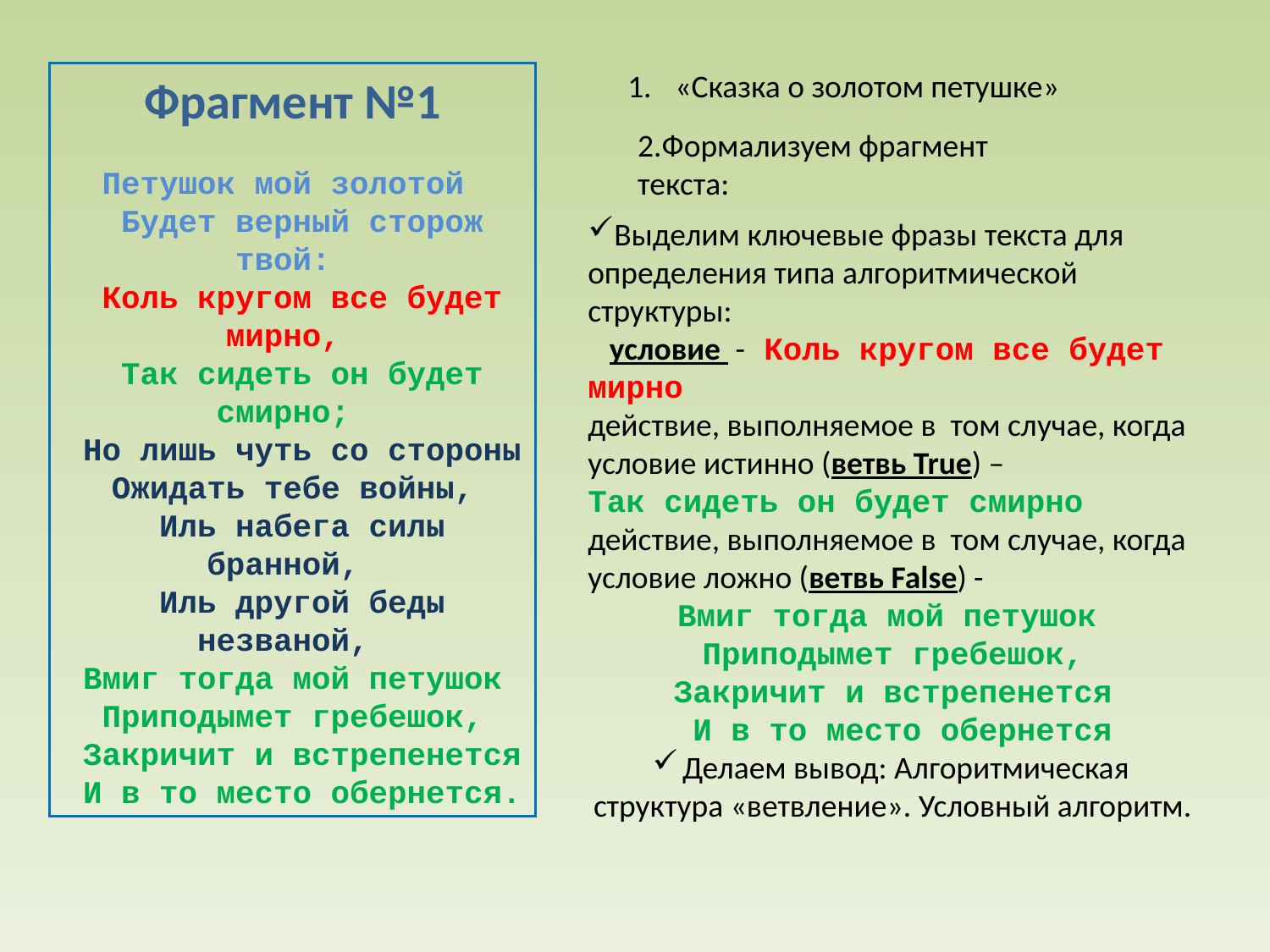

Фрагмент №1

Петушок мой золотой
 Будет верный сторож твой:
 Коль кругом все будет мирно,
 Так сидеть он будет смирно;
 Но лишь чуть со стороны
 Ожидать тебе войны,
 Иль набега силы бранной,
 Иль другой беды незваной,
 Вмиг тогда мой петушок
 Приподымет гребешок,
 Закричит и встрепенется
 И в то место обернется.
«Сказка о золотом петушке»
2.Формализуем фрагмент текста:
Выделим ключевые фразы текста для определения типа алгоритмической структуры:
   условие  - Коль кругом все будет мирно
действие, выполняемое в  том случае, когда условие истинно (ветвь True) –
Так сидеть он будет смирно
действие, выполняемое в  том случае, когда условие ложно (ветвь False) -
 Вмиг тогда мой петушок
 Приподымет гребешок,
 Закричит и встрепенется
 И в то место обернется
Делаем вывод: Алгоритмическая структура «ветвление». Условный алгоритм.